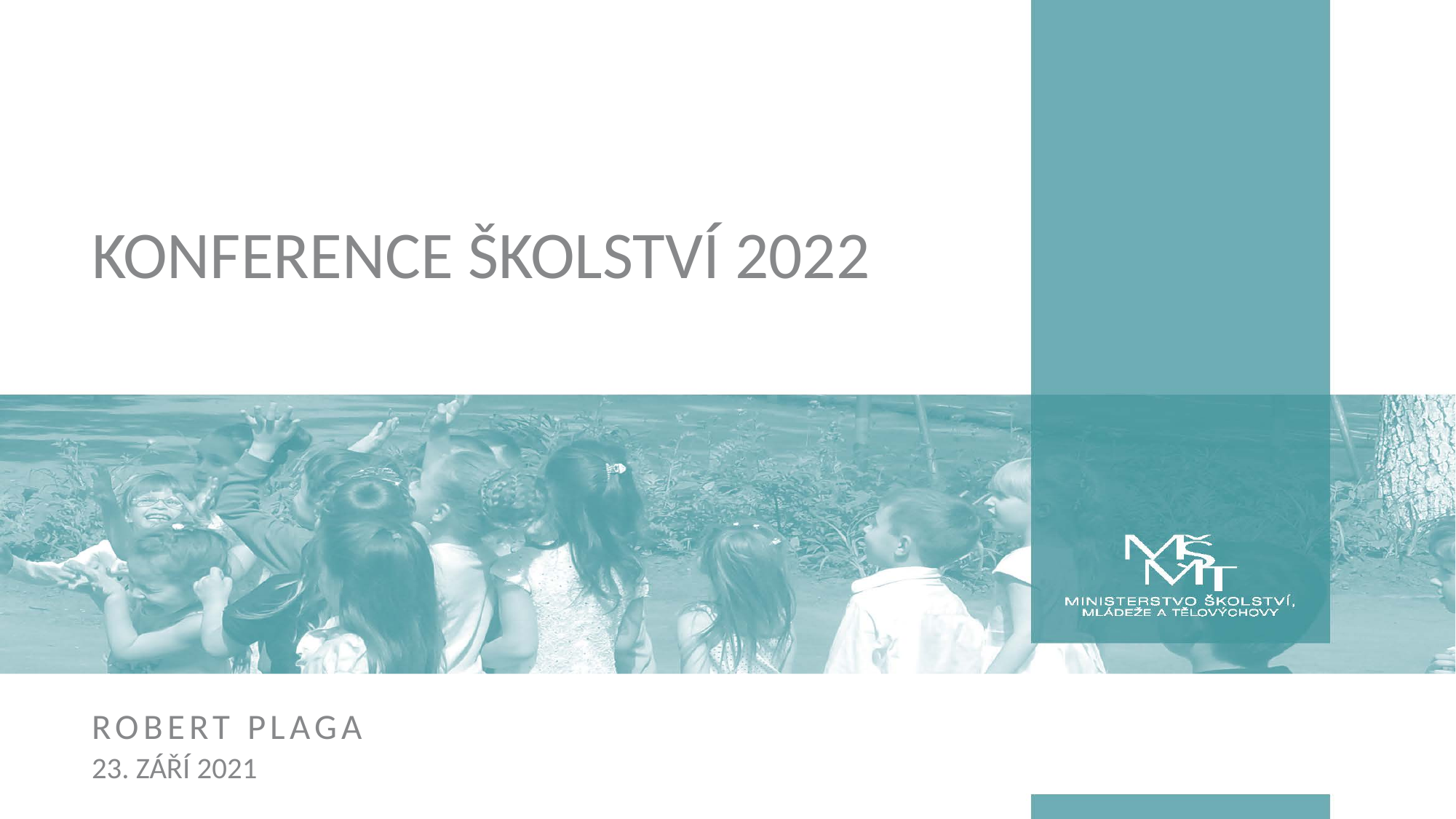

# Konference Školství 2022
Robert Plaga
23. září 2021